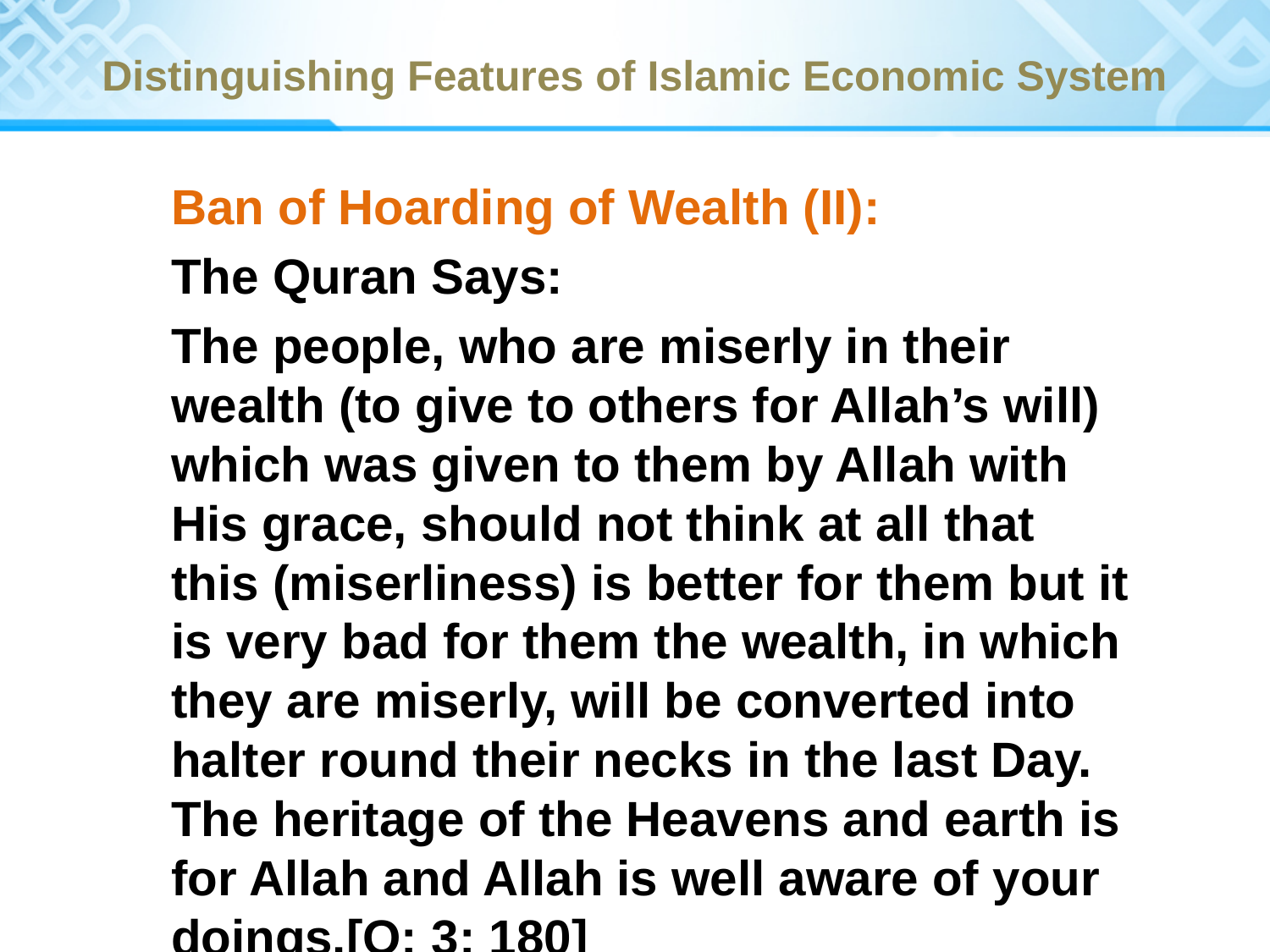

Distinguishing Features of Islamic Economic System

Ban of Hoarding of Wealth (II):
The Quran Says:
The people, who are miserly in their wealth (to give to others for Allah’s will) which was given to them by Allah with His grace, should not think at all that this (miserliness) is better for them but it is very bad for them the wealth, in which they are miserly, will be converted into halter round their necks in the last Day. The heritage of the Heavens and earth is for Allah and Allah is well aware of your doings.[Q: 3: 180]